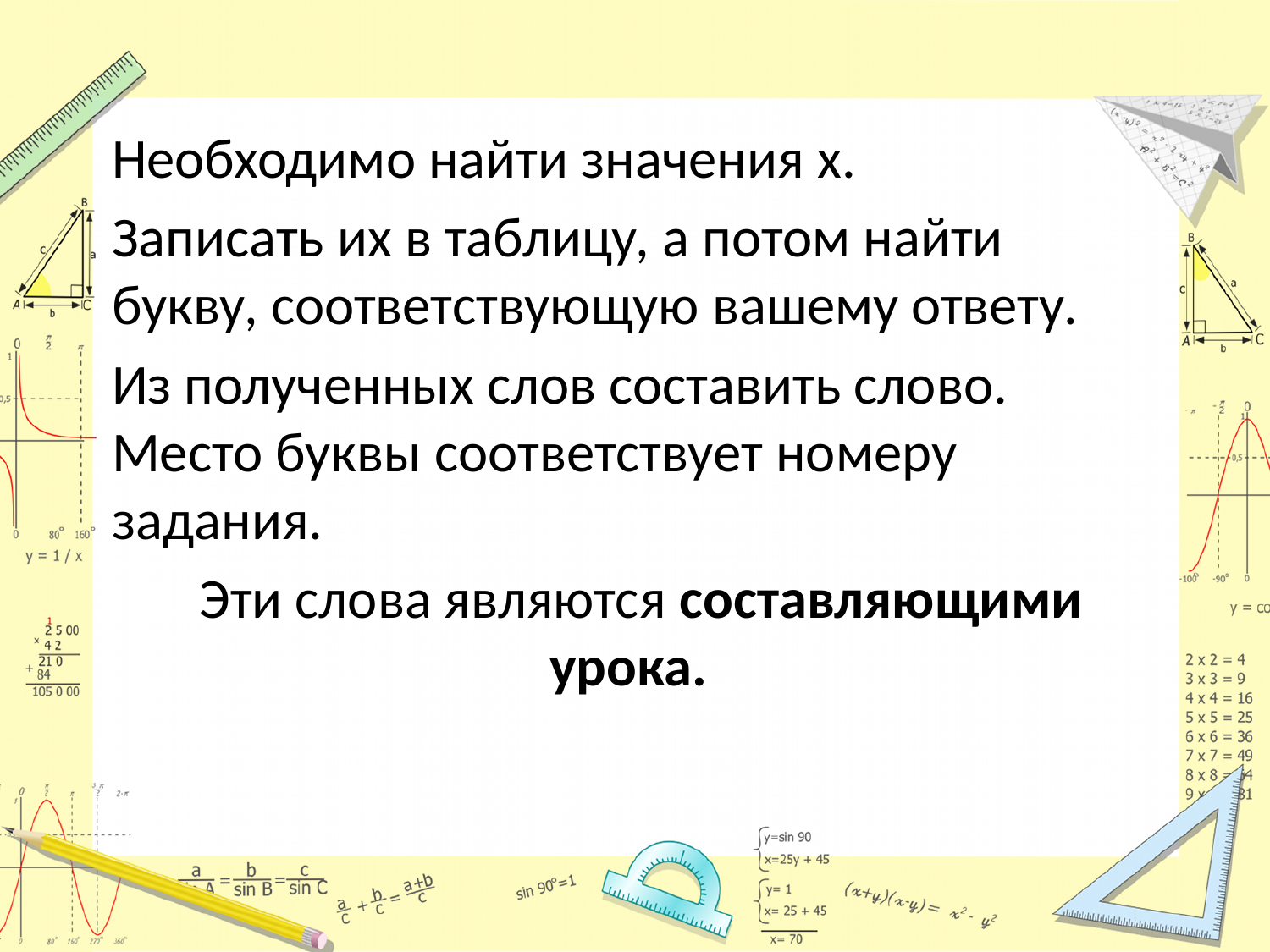

#
Необходимо найти значения х.
Записать их в таблицу, а потом найти букву, соответствующую вашему ответу.
Из полученных слов составить слово.  Место буквы соответствует номеру задания.
 Эти слова являются составляющими урока.